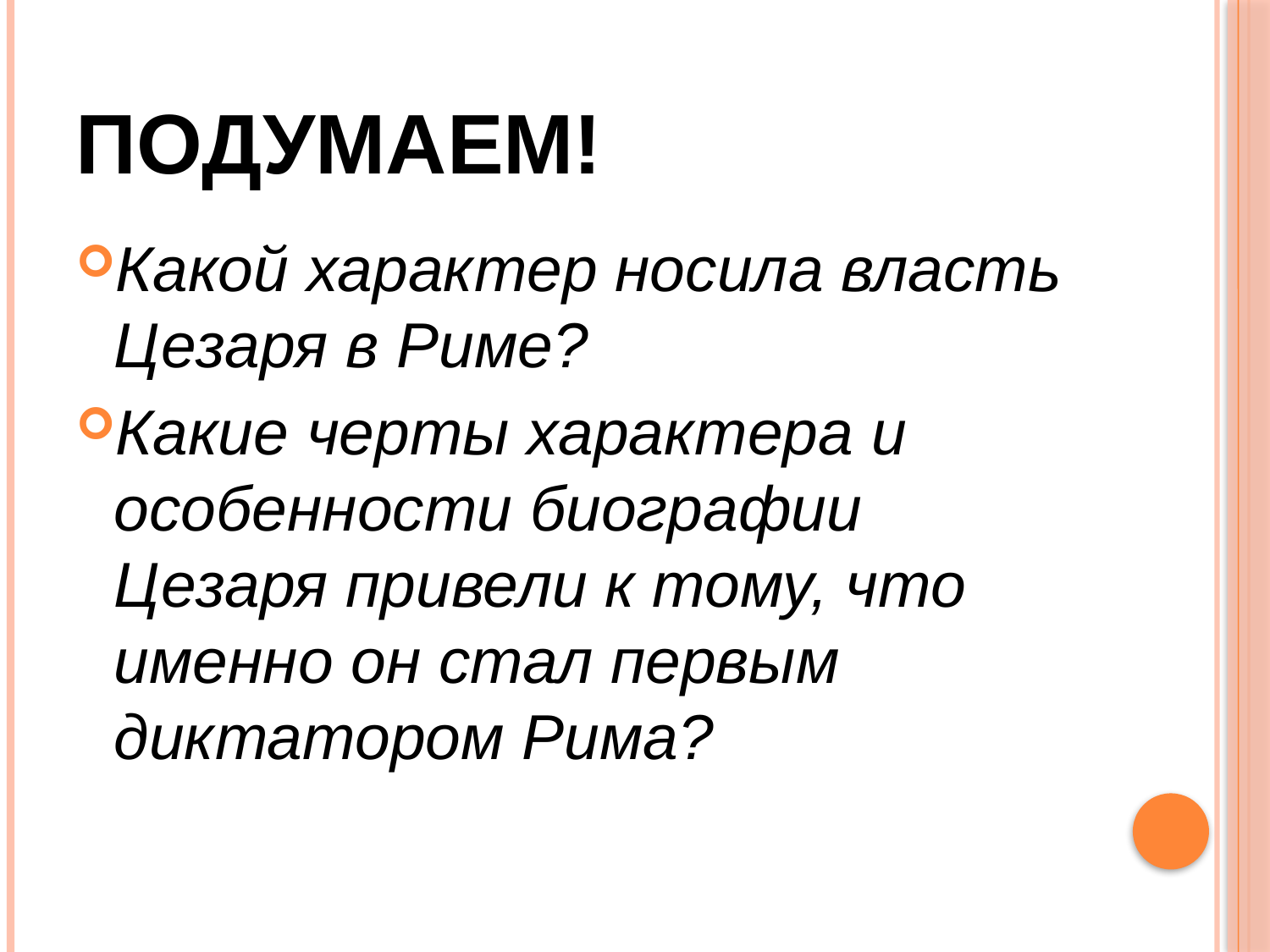

# Подумаем!
Какой характер носила власть Цезаря в Риме?
Какие черты характера и особенности биографии Цезаря привели к тому, что именно он стал первым диктатором Рима?